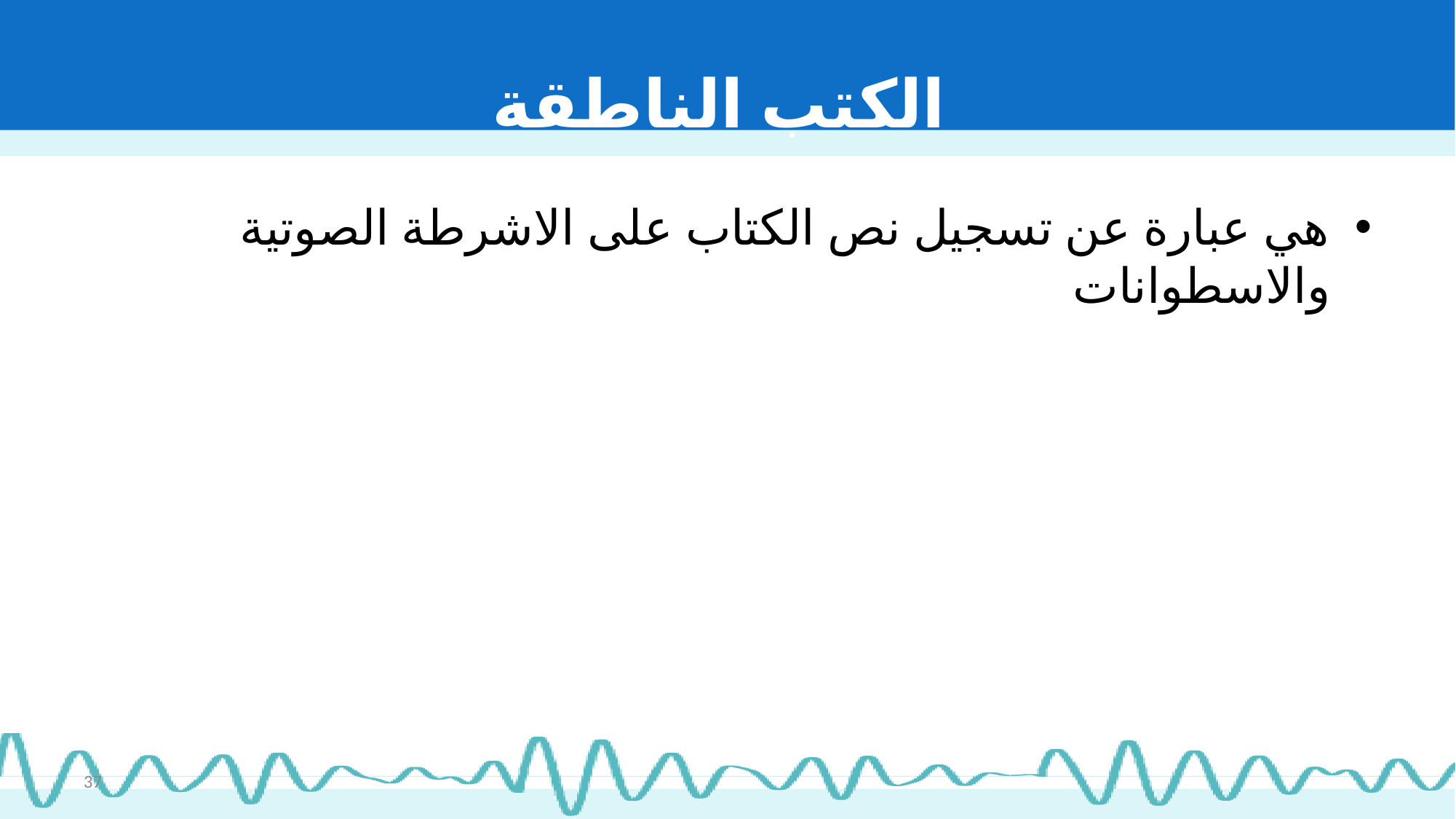

# الكتب الناطقة
هي عبارة عن تسجيل نص الكتاب على الاشرطة الصوتية والاسطوانات
37